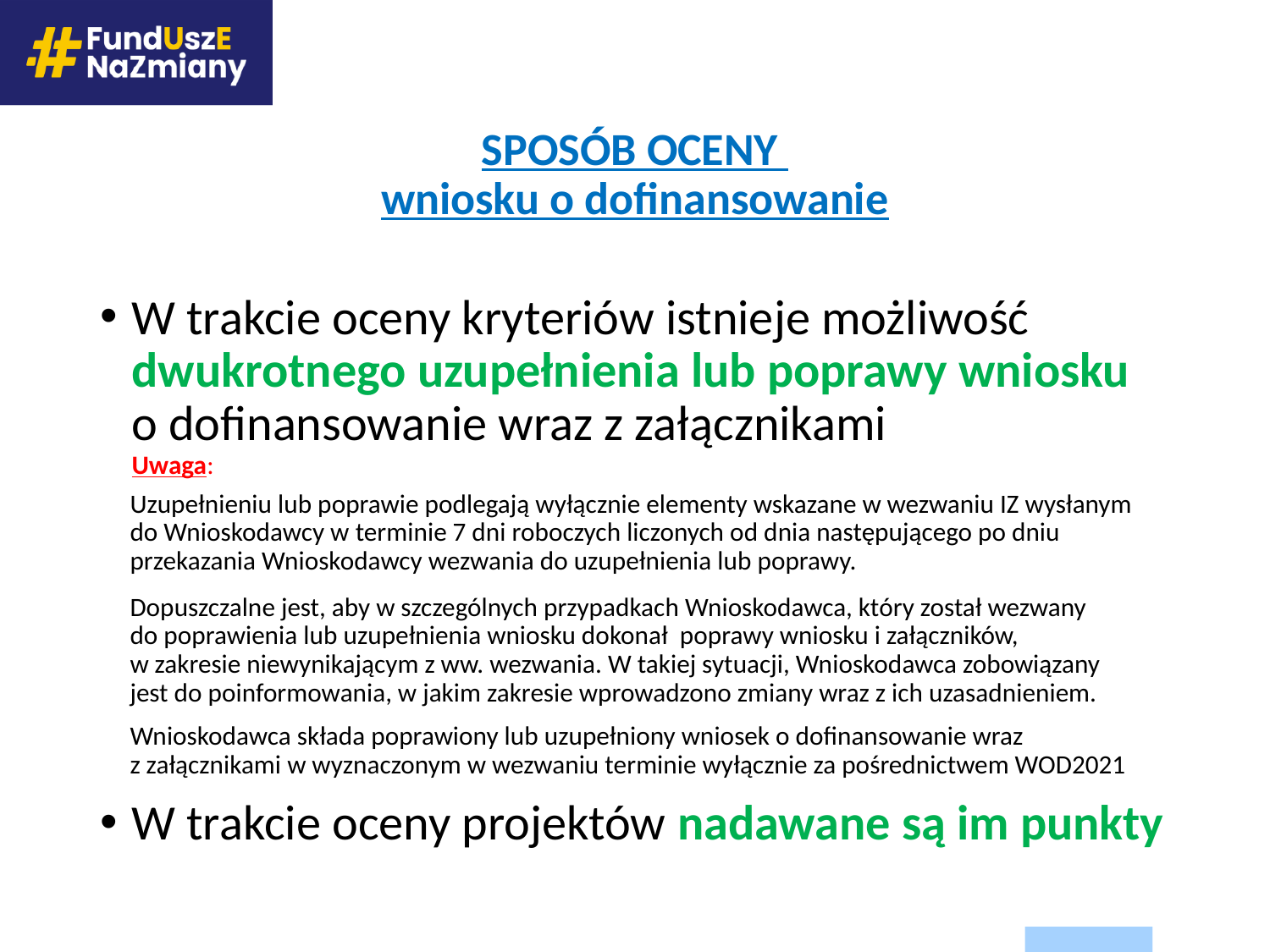

# SPOSÓB OCENY wniosku o dofinansowanie
W trakcie oceny kryteriów istnieje możliwość dwukrotnego uzupełnienia lub poprawy wniosku
o dofinansowanie wraz z załącznikami
Uwaga:
Uzupełnieniu lub poprawie podlegają wyłącznie elementy wskazane w wezwaniu IZ wysłanym
do Wnioskodawcy w terminie 7 dni roboczych liczonych od dnia następującego po dniu przekazania Wnioskodawcy wezwania do uzupełnienia lub poprawy.
Dopuszczalne jest, aby w szczególnych przypadkach Wnioskodawca, który został wezwany
do poprawienia lub uzupełnienia wniosku dokonał  poprawy wniosku i załączników,
w zakresie niewynikającym z ww. wezwania. W takiej sytuacji, Wnioskodawca zobowiązany
jest do poinformowania, w jakim zakresie wprowadzono zmiany wraz z ich uzasadnieniem.

Wnioskodawca składa poprawiony lub uzupełniony wniosek o dofinansowanie wraz
z załącznikami w wyznaczonym w wezwaniu terminie wyłącznie za pośrednictwem WOD2021
W trakcie oceny projektów nadawane są im punkty